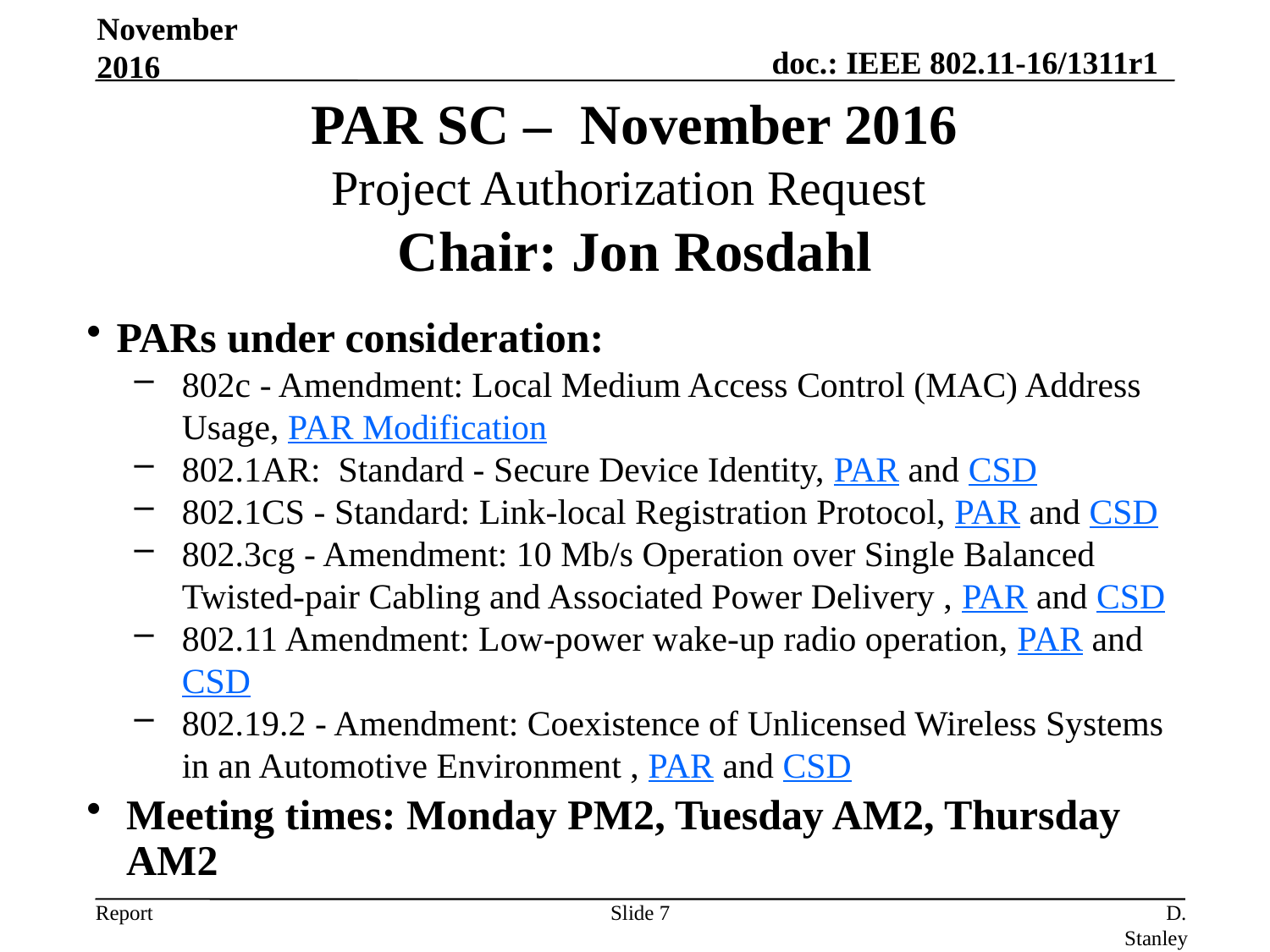

November 2016

PAR SC –  November 2016
Project Authorization Request
Chair: Jon Rosdahl
PARs under consideration:
802c - Amendment: Local Medium Access Control (MAC) Address Usage, PAR Modification
802.1AR:  Standard - Secure Device Identity, PAR and CSD
802.1CS - Standard: Link-local Registration Protocol, PAR and CSD
802.3cg - Amendment: 10 Mb/s Operation over Single Balanced Twisted-pair Cabling and Associated Power Delivery , PAR and CSD
802.11 Amendment: Low-power wake-up radio operation, PAR and CSD
802.19.2 - Amendment: Coexistence of Unlicensed Wireless Systems in an Automotive Environment , PAR and CSD
Meeting times: Monday PM2, Tuesday AM2, Thursday AM2

Slide 7
D. Stanley, HP Enterprise